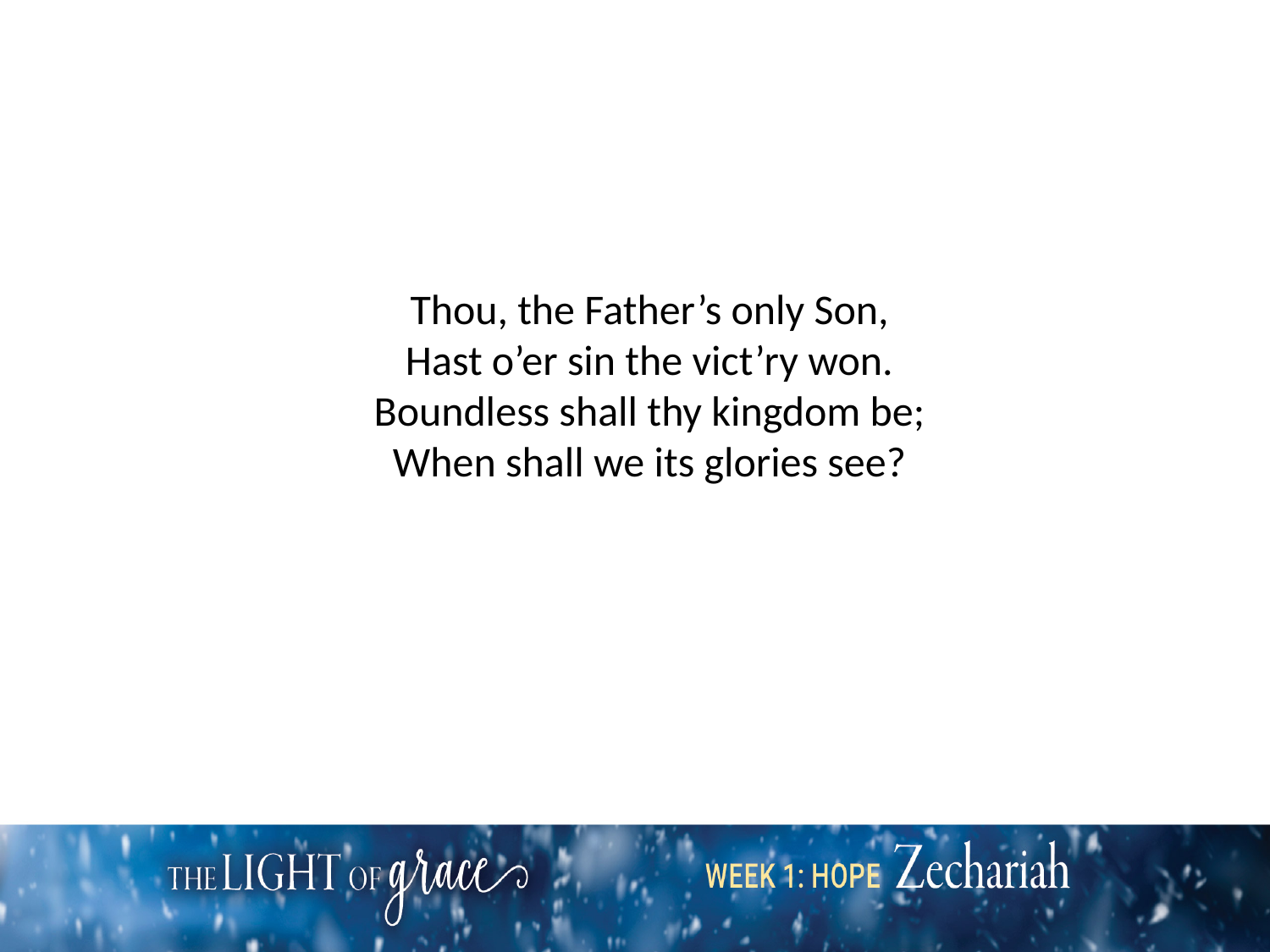

Thou, the Father’s only Son,
Hast o’er sin the vict’ry won.
Boundless shall thy kingdom be;
When shall we its glories see?